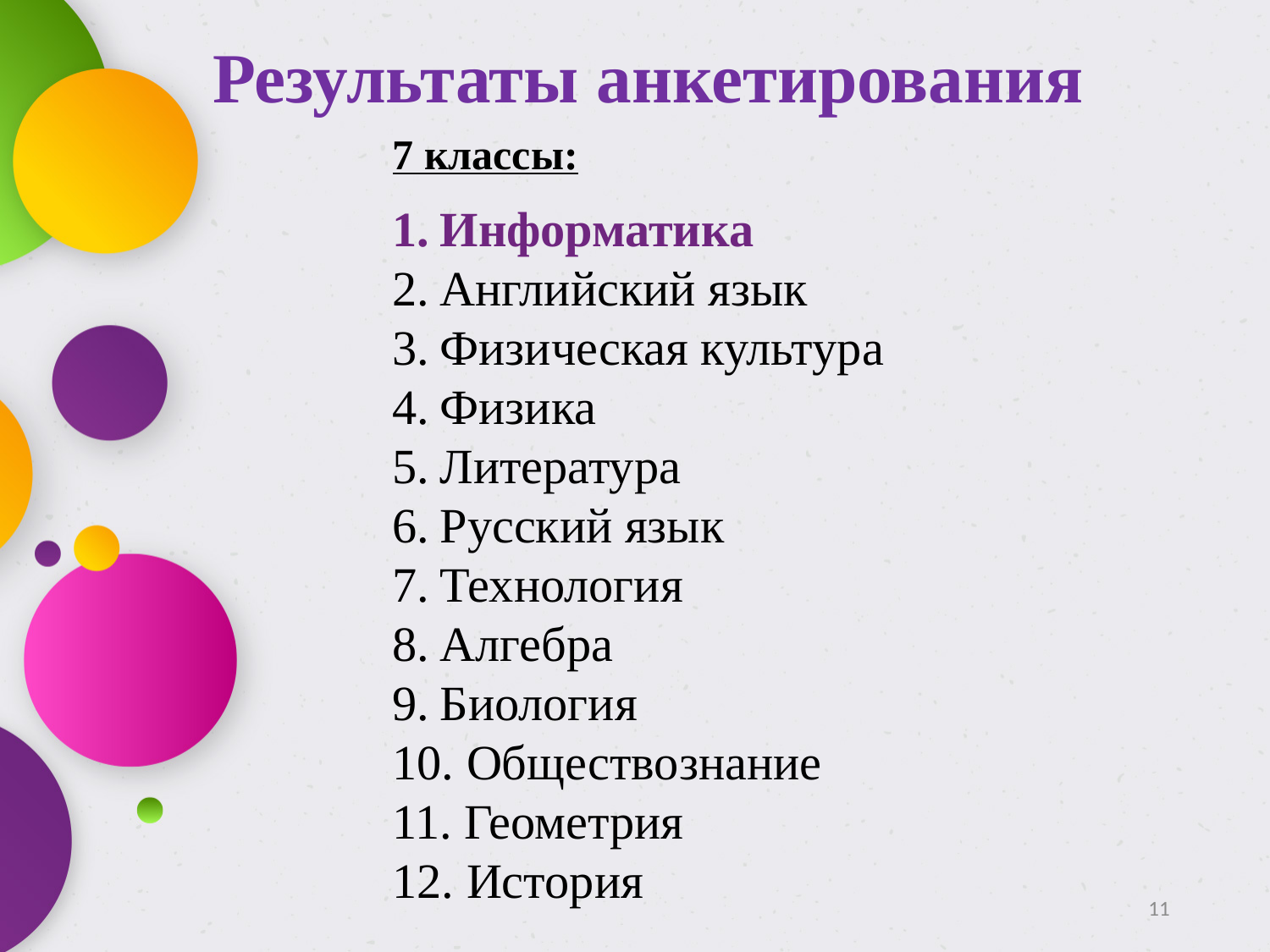

# Результаты анкетирования
7 классы:

Информатика
Английский язык
Физическая культура
Физика
Литература
Русский язык
Технология
Алгебра
Биология
 Обществознание
 Геометрия
 История
11